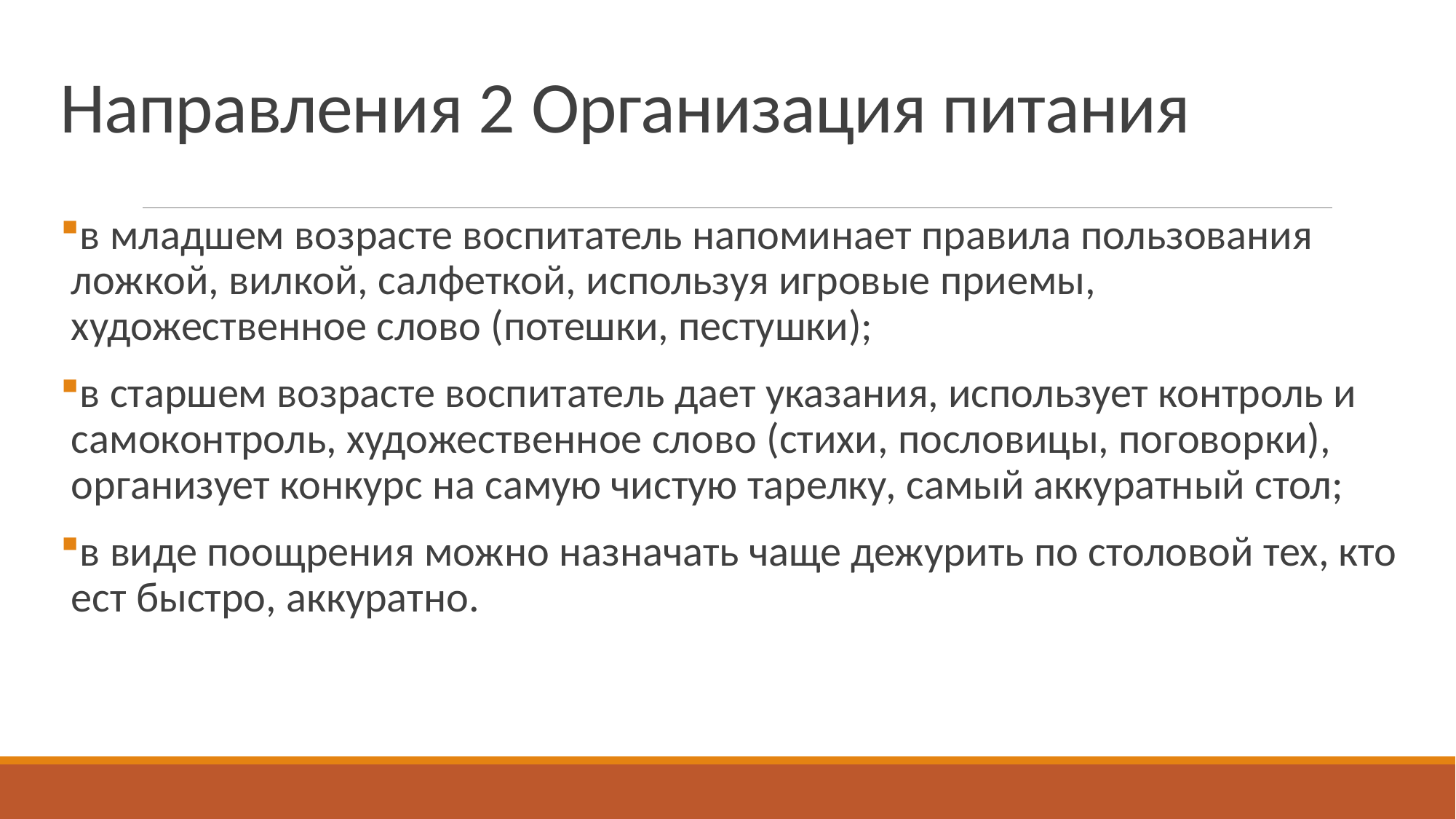

# Направления 2 Организация питания
в младшем возрасте воспитатель напоминает правила пользования ложкой, вилкой, салфеткой, используя игровые приемы, художественное слово (потешки, пестушки);
в старшем возрасте воспитатель дает указания, использует контроль и самоконтроль, художественное слово (стихи, пословицы, поговорки), организует конкурс на самую чистую тарелку, самый аккуратный стол;
в виде поощрения можно назначать чаще дежурить по столовой тех, кто ест быстро, аккуратно.